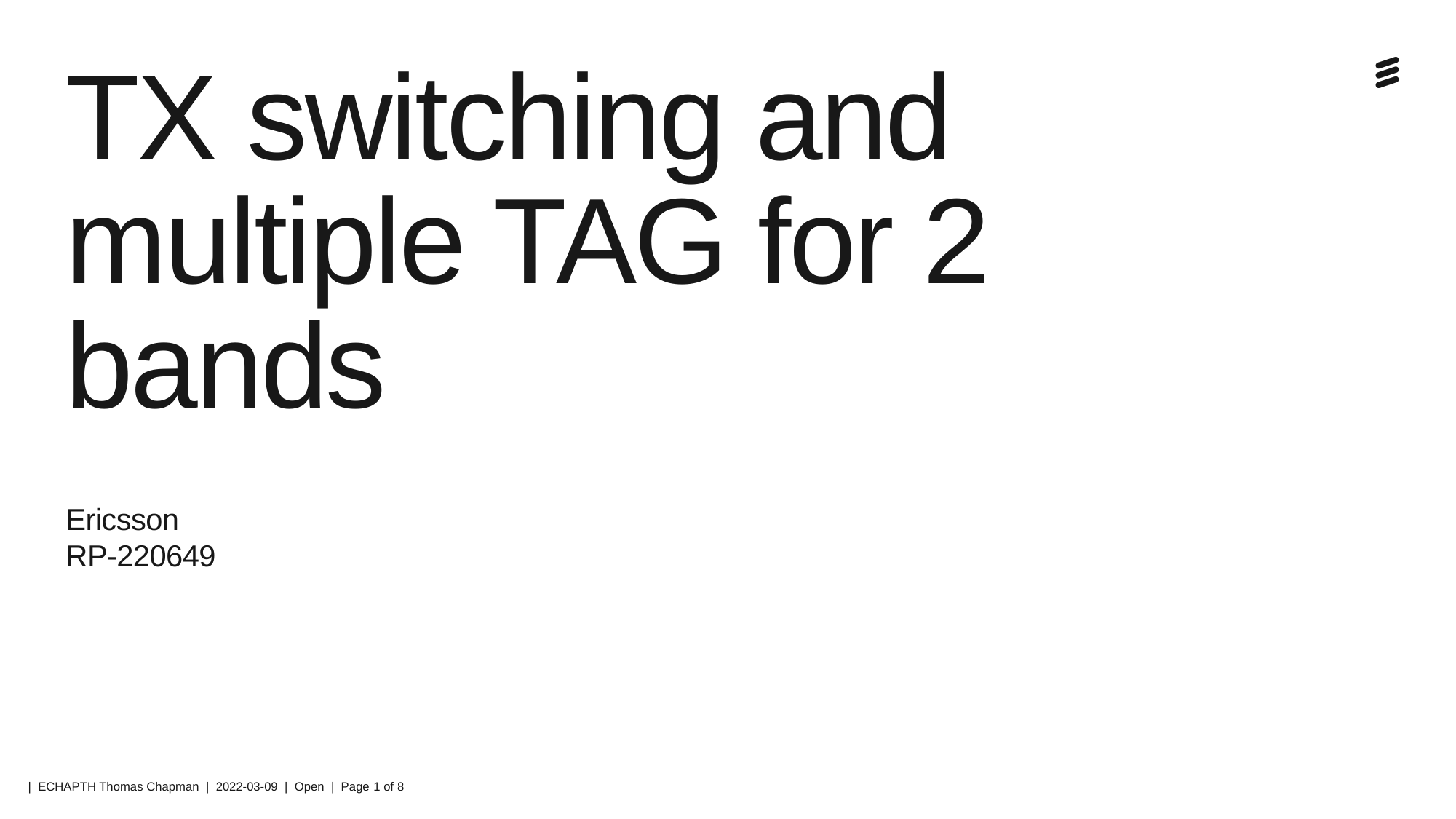

# TX switching and multiple TAG for 2 bands
Ericsson
RP-220649